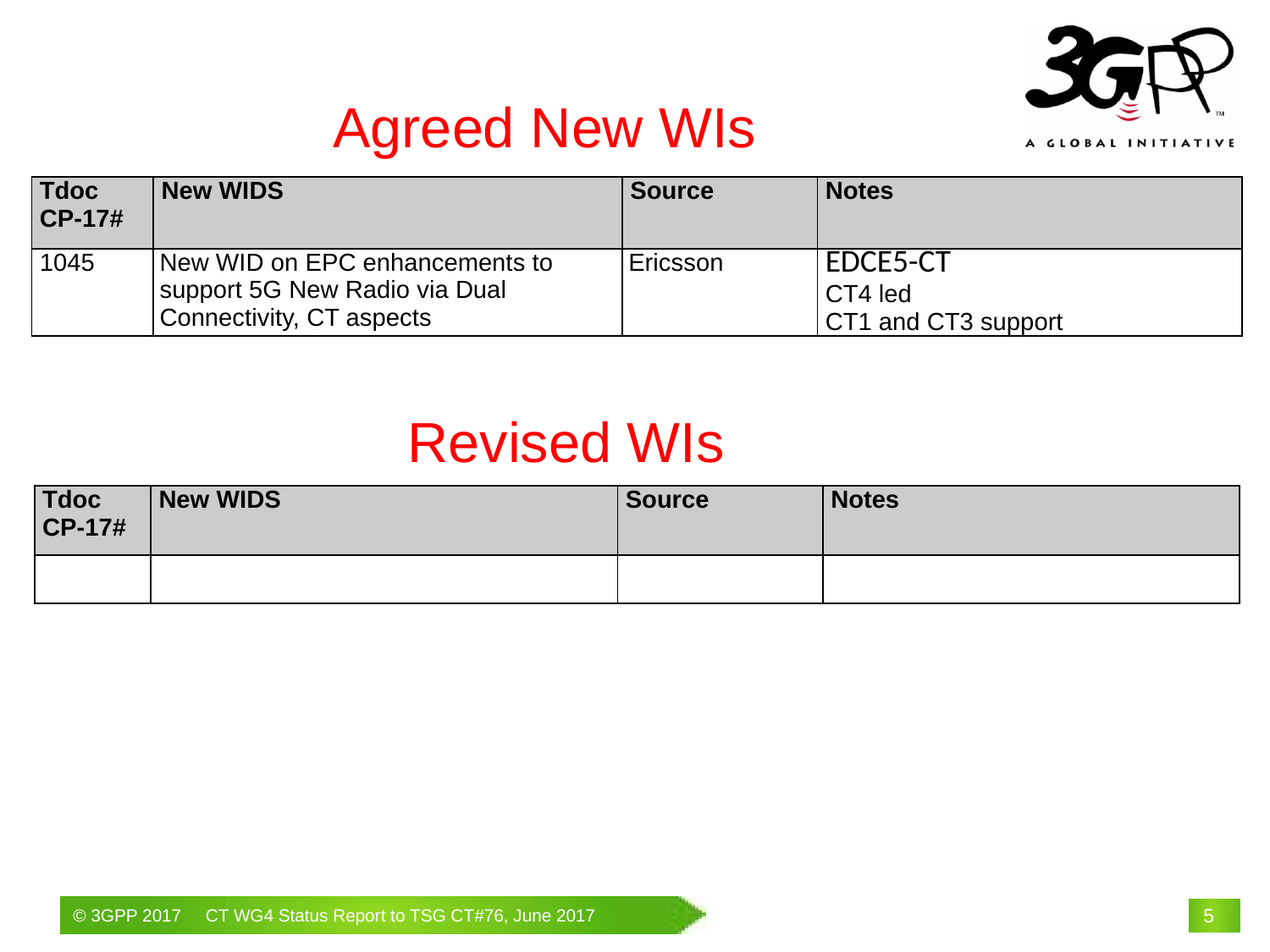

# Agreed New WIs
| Tdoc CP-17# | New WIDS | Source | Notes |
| --- | --- | --- | --- |
| 1045 | New WID on EPC enhancements to support 5G New Radio via Dual Connectivity, CT aspects | Ericsson | EDCE5-CT CT4 led CT1 and CT3 support |

Revised WIs

| Tdoc CP-17# | New WIDS | Source | Notes |
| --- | --- | --- | --- |
|  |  |  |  |